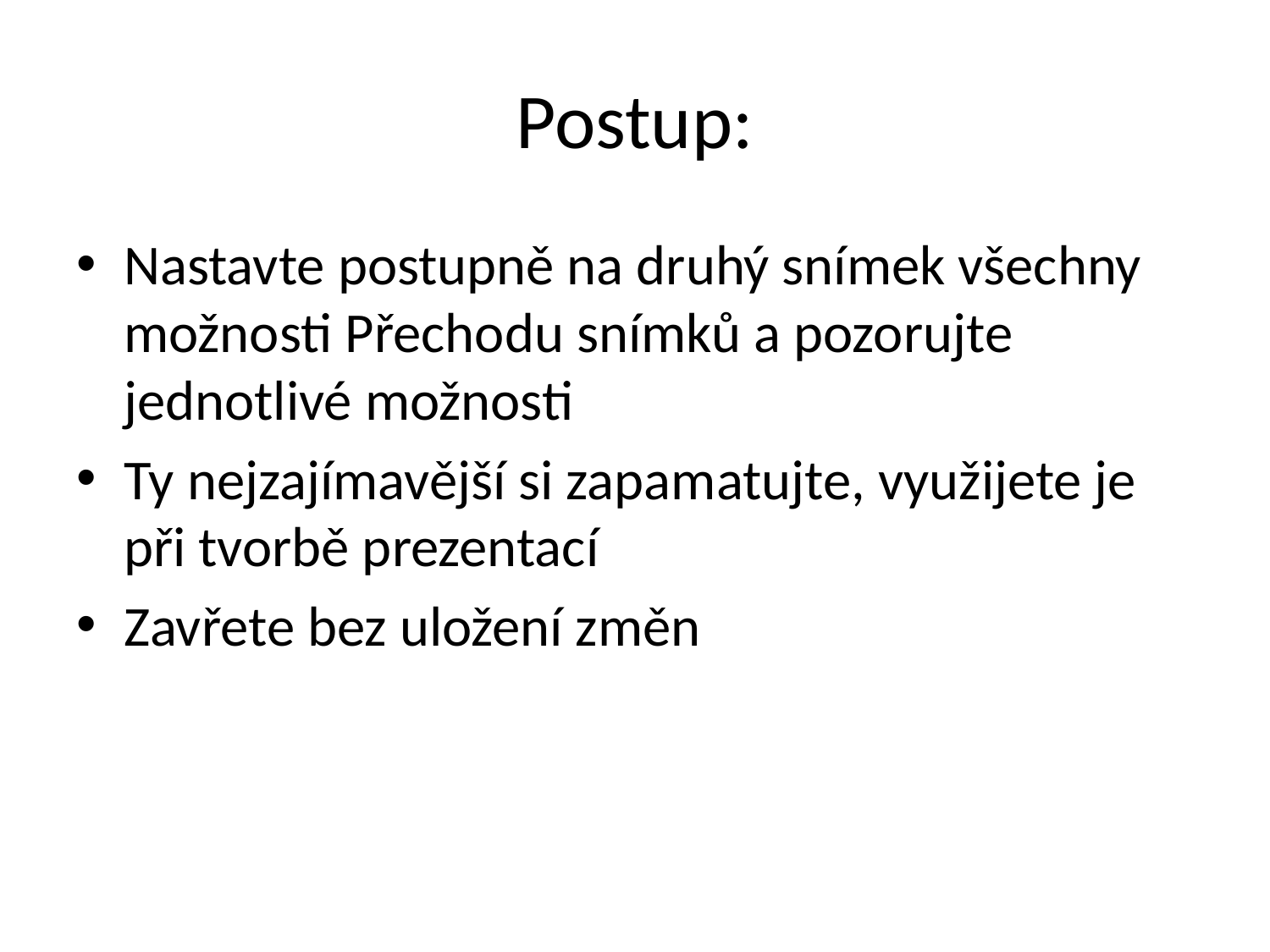

# Postup:
Nastavte postupně na druhý snímek všechny možnosti Přechodu snímků a pozorujte jednotlivé možnosti
Ty nejzajímavější si zapamatujte, využijete je při tvorbě prezentací
Zavřete bez uložení změn